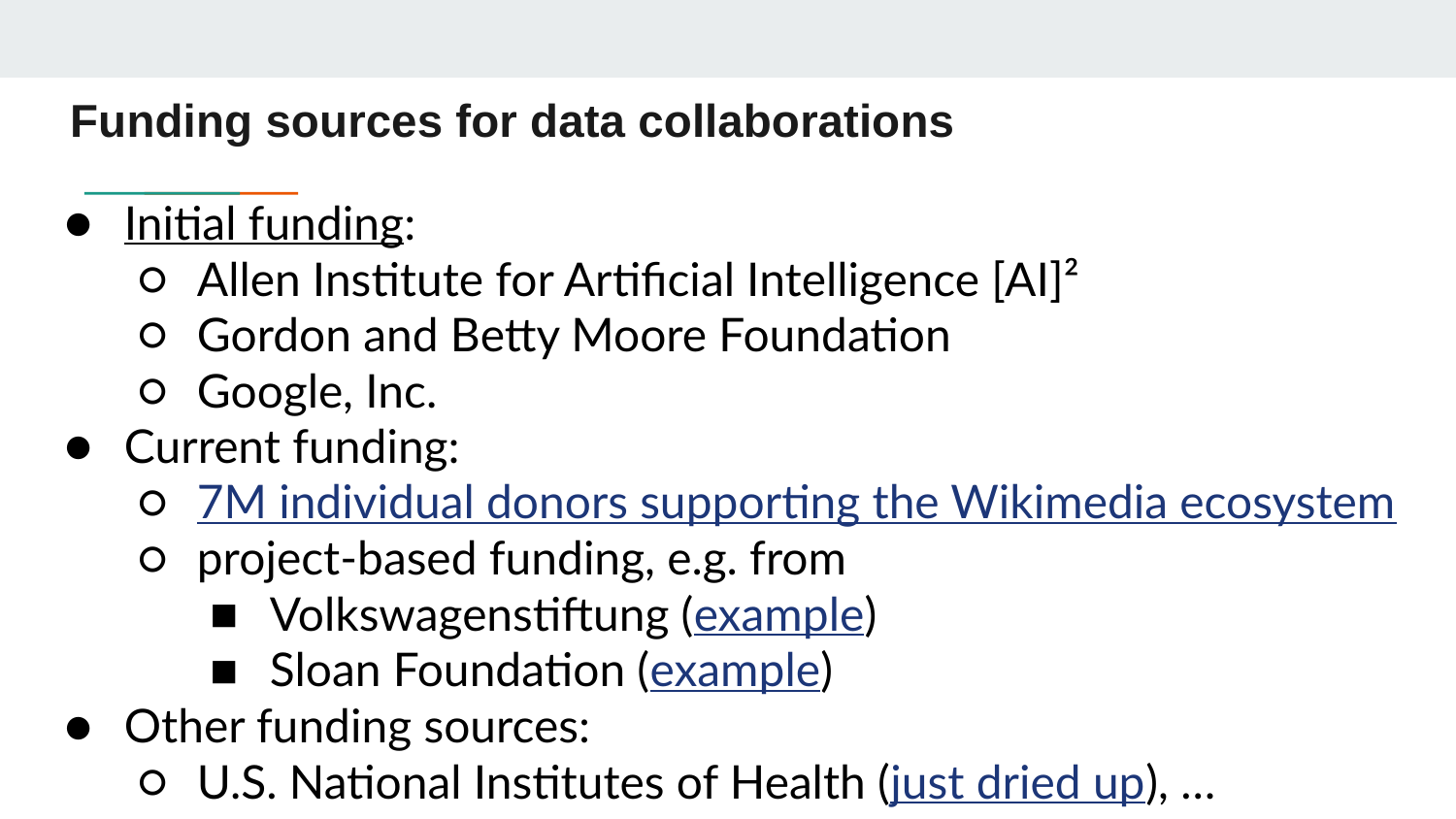

# Funding sources for data collaborations

Initial funding:
Allen Institute for Artificial Intelligence [AI]²
Gordon and Betty Moore Foundation
Google, Inc.
Current funding:
7M individual donors supporting the Wikimedia ecosystem
project-based funding, e.g. from
Volkswagenstiftung (example)
Sloan Foundation (example)
Other funding sources:
U.S. National Institutes of Health (just dried up), …